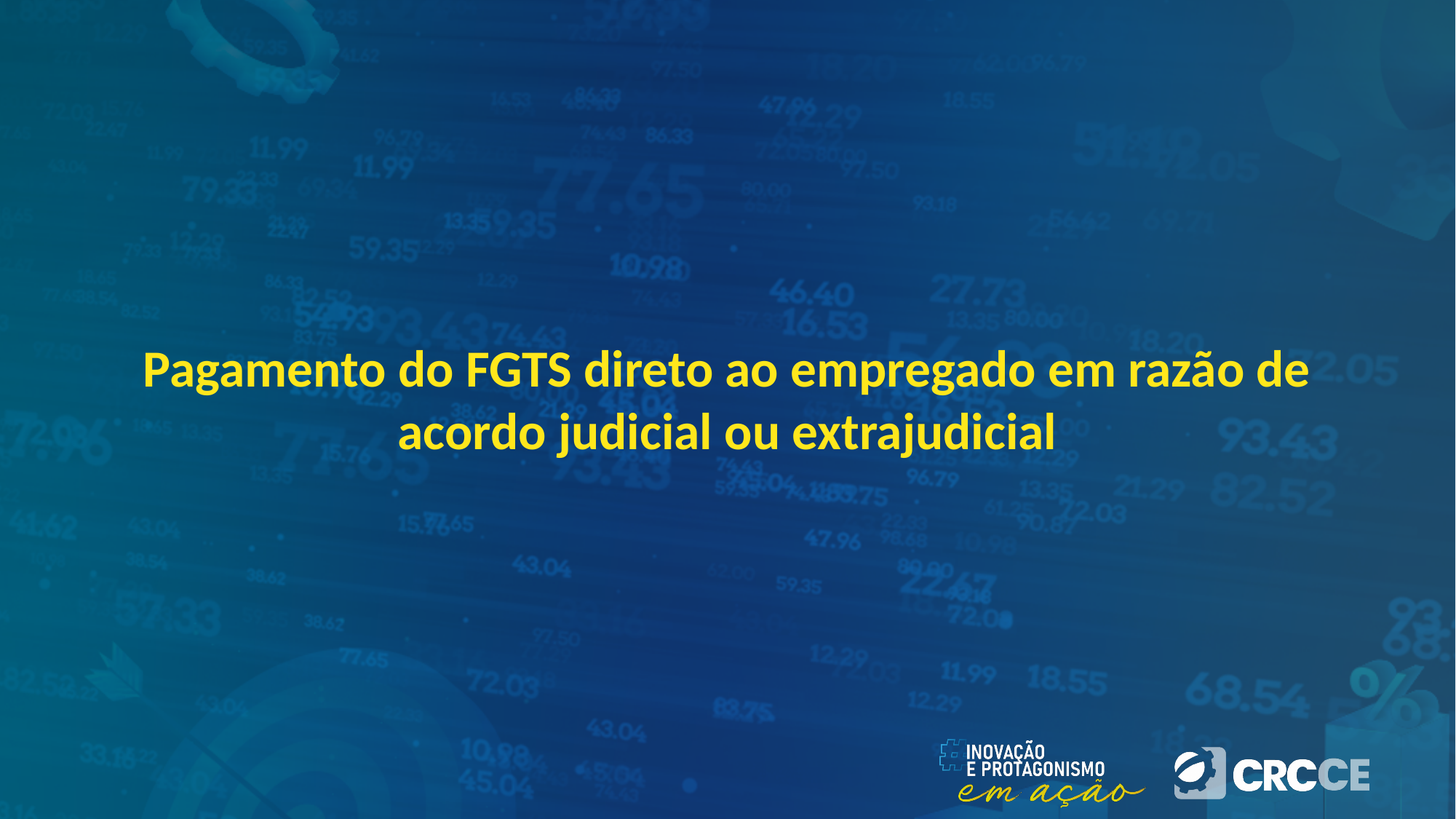

# Pagamento do FGTS direto ao empregado em razão de acordo judicial ou extrajudicial